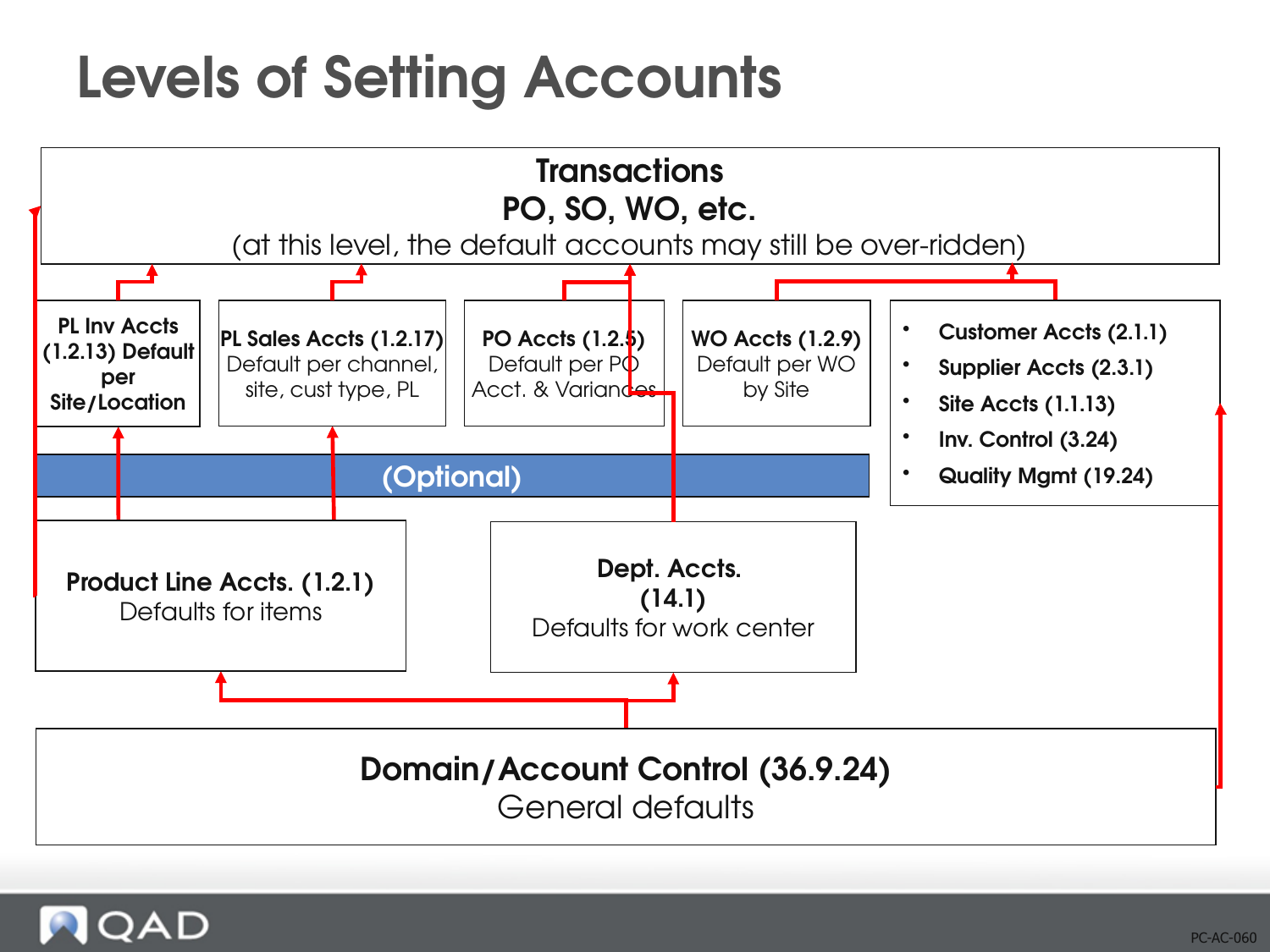

# Levels of Setting Accounts

Transactions
PO, SO, WO, etc.
(at this level, the default accounts may still be over-ridden)

PL Inv Accts (1.2.13) Default per Site/Location
PL Sales Accts (1.2.17)
Default per channel, site, cust type, PL
PO Accts (1.2.5)
Default per PO Acct. & Variances
WO Accts (1.2.9)
Default per WO by Site
 Customer Accts (2.1.1)
 Supplier Accts (2.3.1)
 Site Accts (1.1.13)
 Inv. Control (3.24)
 Quality Mgmt (19.24)
(Optional)
Product Line Accts. (1.2.1)
Defaults for items

Dept. Accts.
(14.1)
Defaults for work center

Domain/Account Control (36.9.24)
General defaults
PC-AC-060